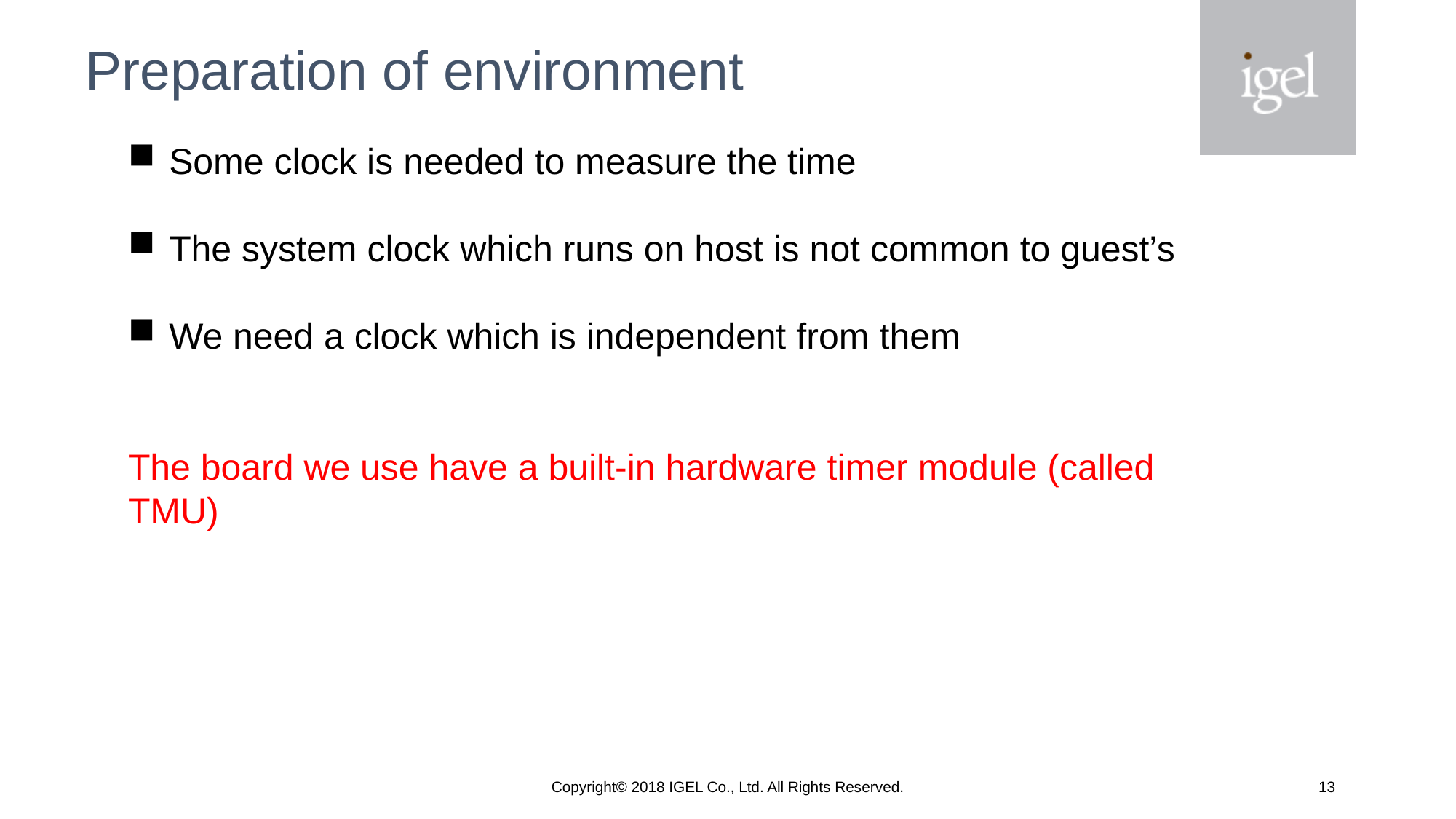

# Preparation of environment

Some clock is needed to measure the time

The system clock which runs on host is not common to guest’s

We need a clock which is independent from them

The board we use have a built-in hardware timer module (called TMU)

Copyright© 2018 IGEL Co., Ltd. All Rights Reserved.
13